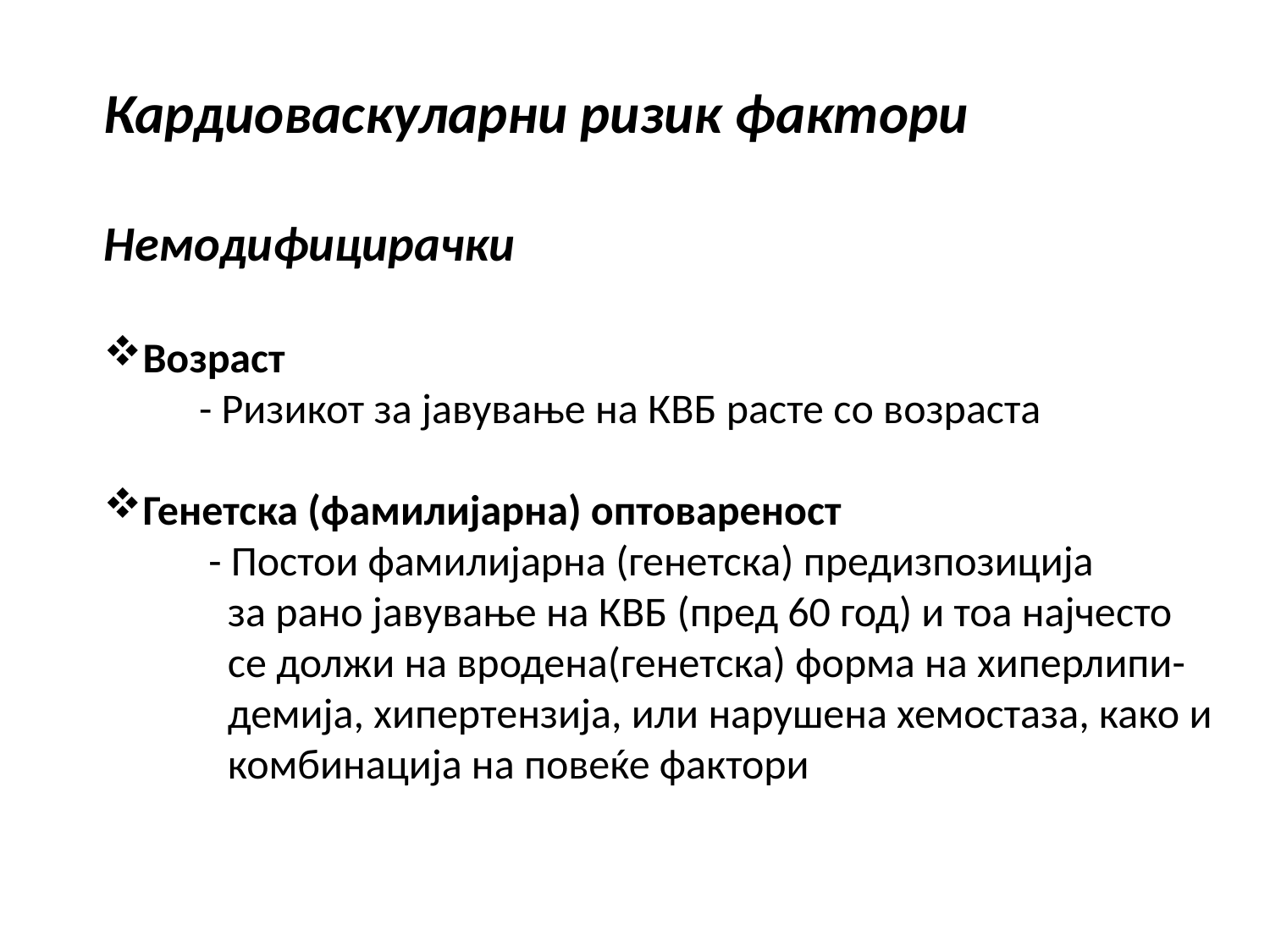

Кардиоваскуларни ризик фактори

Немодифицирачки

Возраст
          - Ризикот за јавување на КВБ расте со возраста

Генетска (фамилијарна) оптовареност
           - Постои фамилијарна (генетска) предизпозиција
             за рано јавување на КВБ (пред 60 год) и тоа најчесто
             се должи на вродена(генетска) форма на хиперлипи-
             демија, хипертензија, или нарушена хемостаза, како и
             комбинација на повеќе фактори